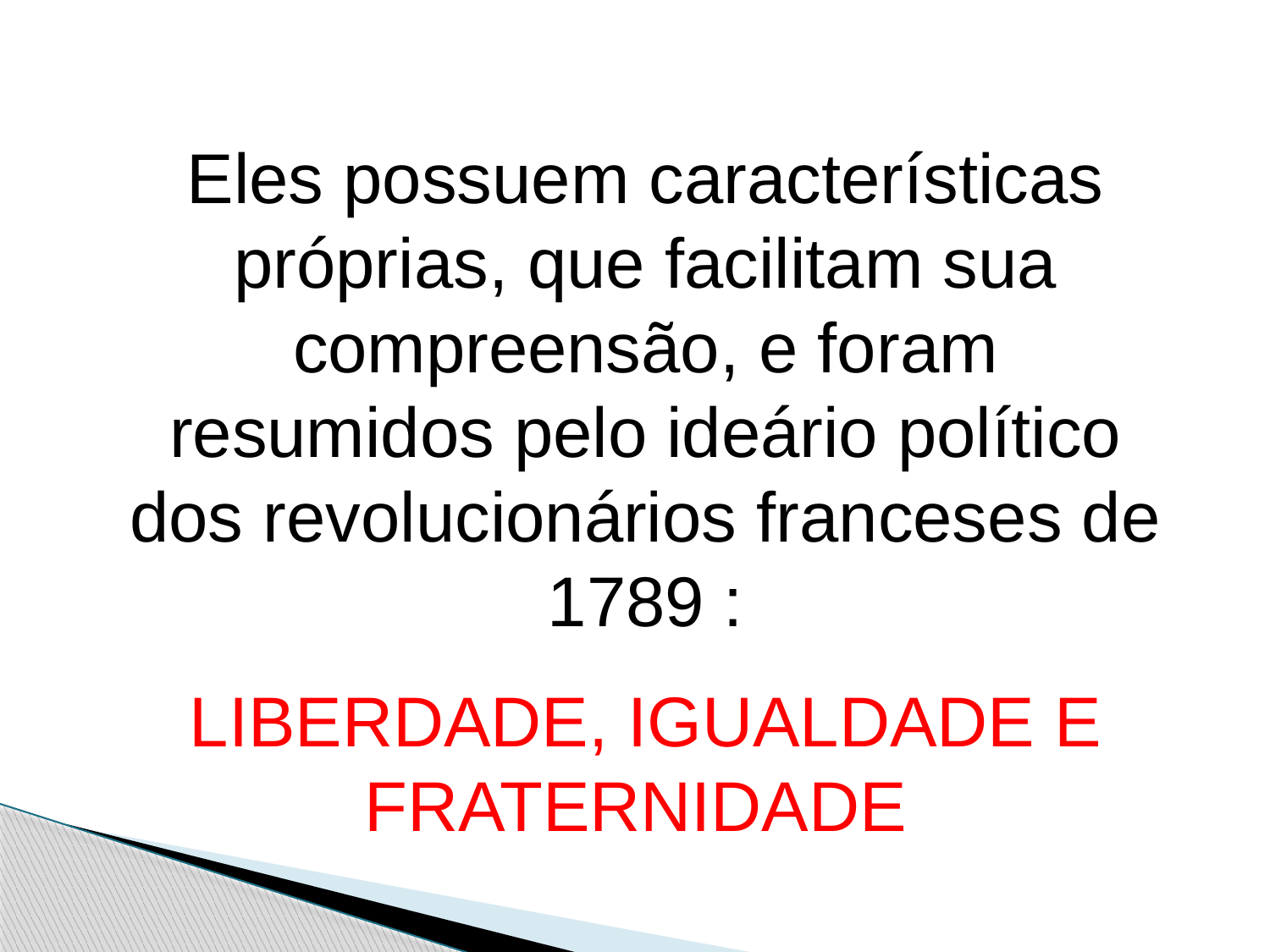

Eles possuem características próprias, que facilitam sua compreensão, e foram resumidos pelo ideário político dos revolucionários franceses de 1789 :
LIBERDADE, IGUALDADE E FRATERNIDADE